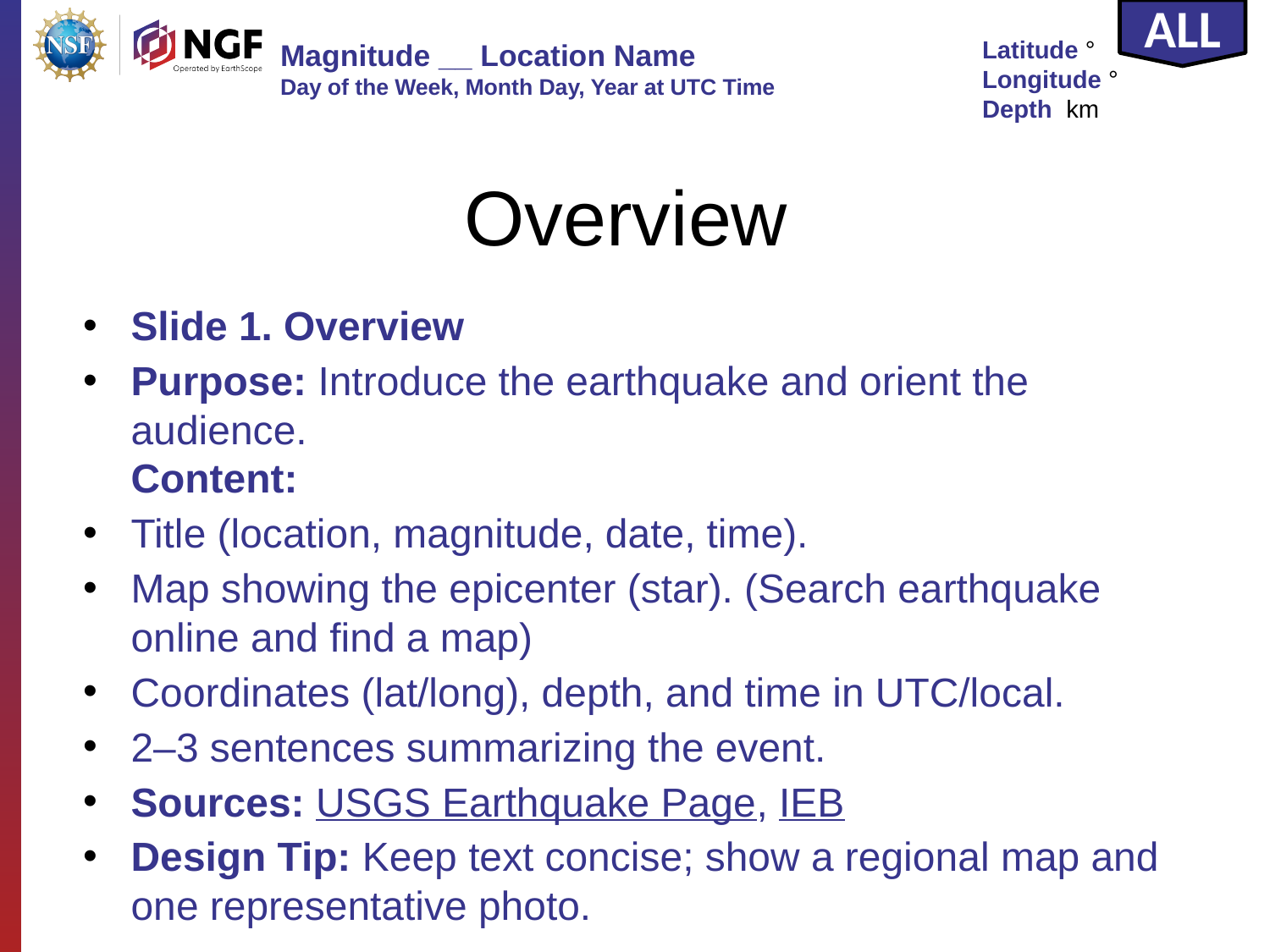

Magnitude __ Location Name
Day of the Week, Month Day, Year at UTC Time
ALL
Latitude °
Longitude °
Depth  km

# Overview
Slide 1. Overview
Purpose: Introduce the earthquake and orient the audience.
Content:
Title (location, magnitude, date, time).
Map showing the epicenter (star). (Search earthquake online and find a map)
Coordinates (lat/long), depth, and time in UTC/local.
2–3 sentences summarizing the event.
Sources: USGS Earthquake Page, IEB
Design Tip: Keep text concise; show a regional map and one representative photo.